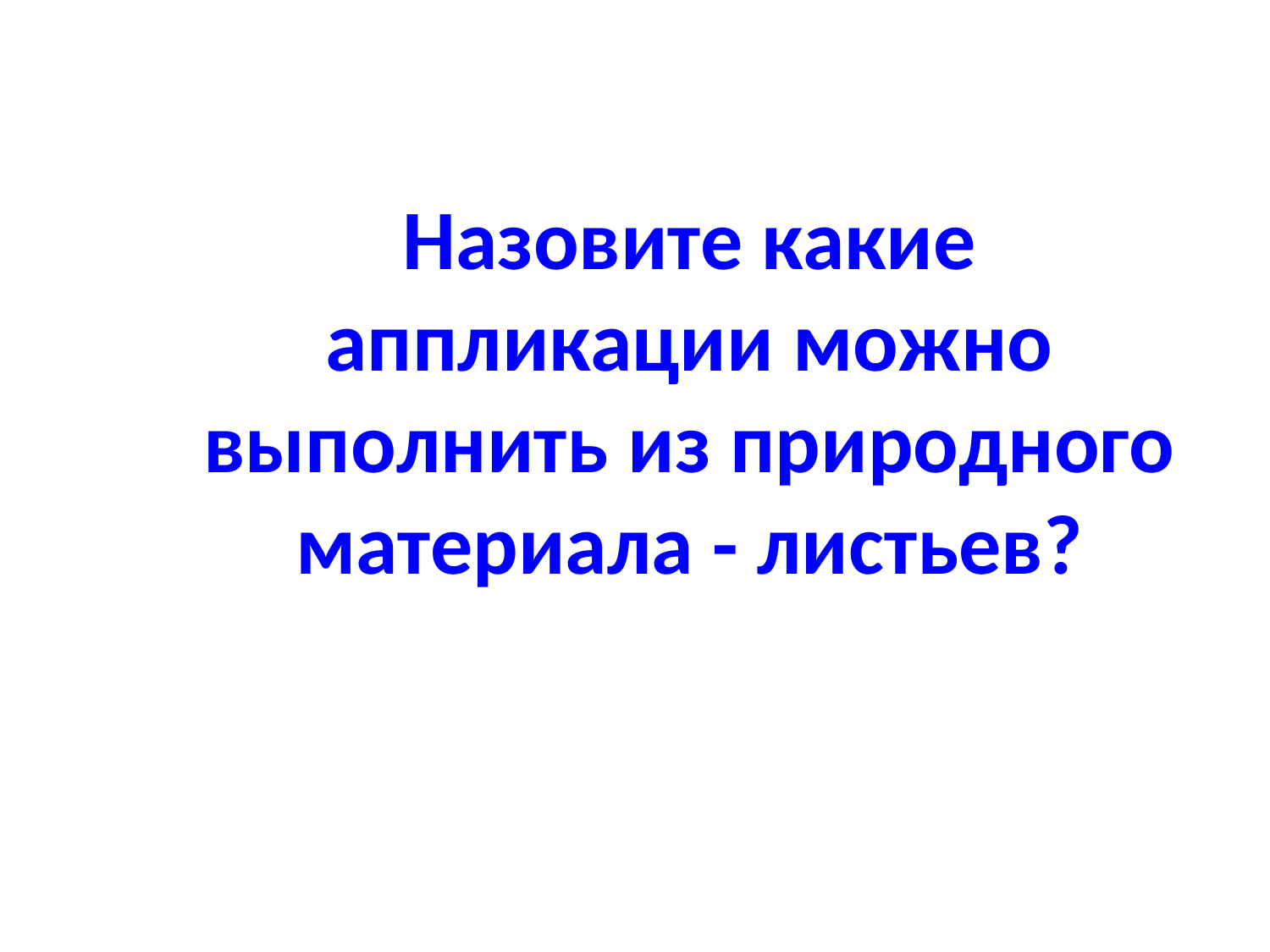

Назовите какие аппликации можно выполнить из природного материала - листьев?